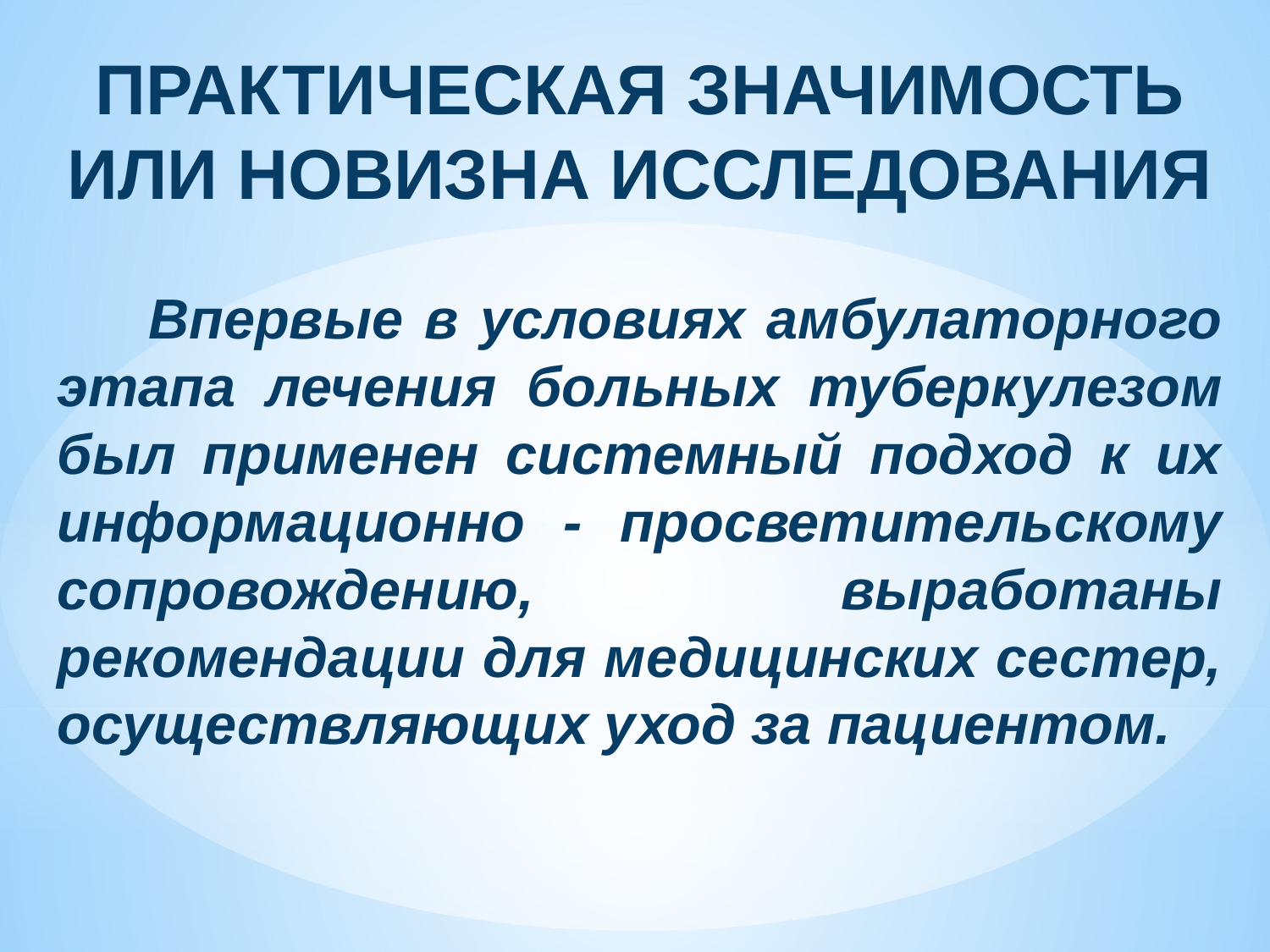

# ПРАКТИЧЕСКАЯ ЗНАЧИМОСТЬ ИЛИ НОВИЗНА ИССЛЕДОВАНИЯ
      Впервые в условиях амбулаторного этапа лечения больных туберкулезом был применен системный подход к их информационно - просветительскому сопровождению, выработаны рекомендации для медицинских сестер, осуществляющих уход за пациентом.